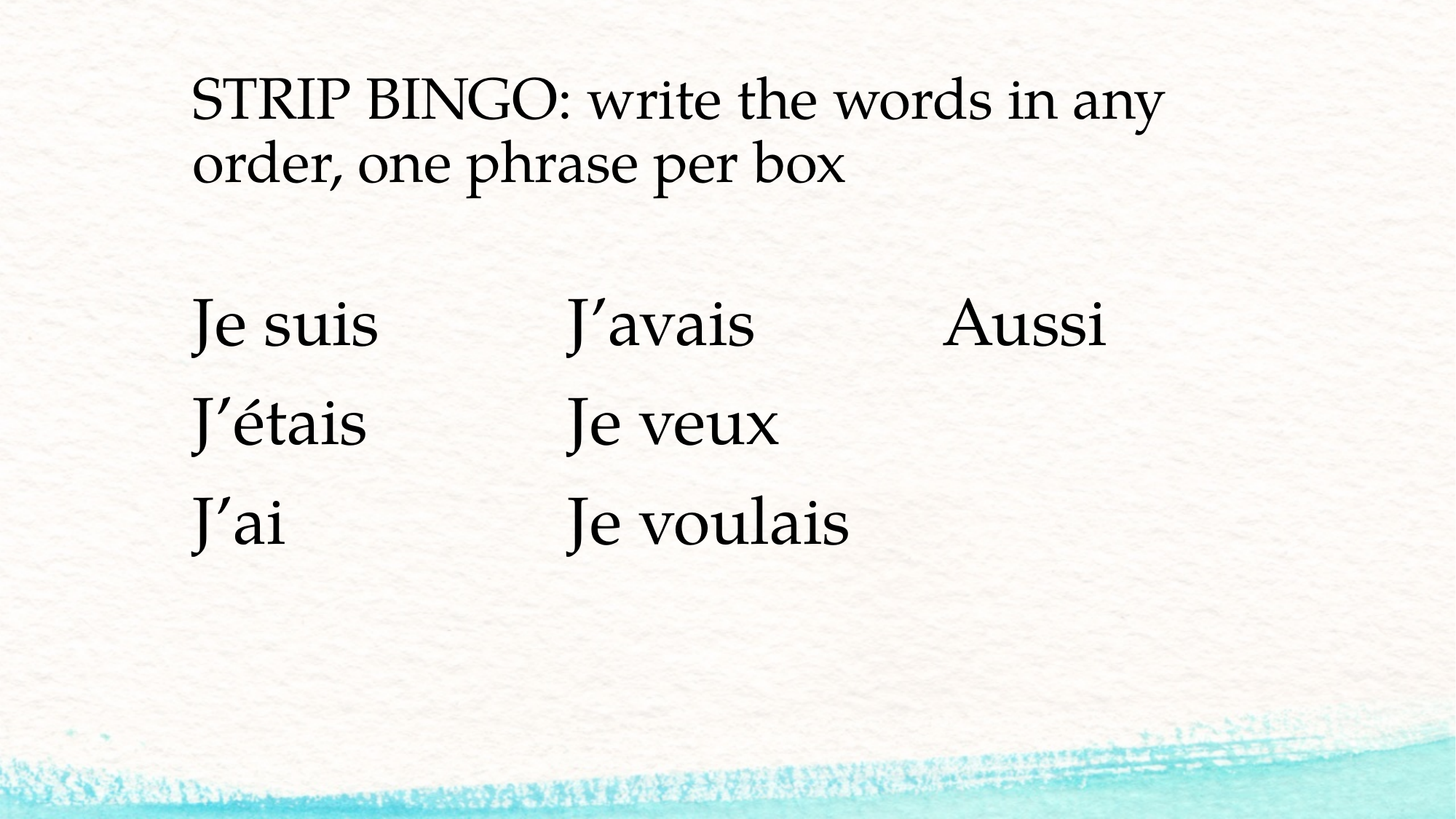

# STRIP BINGO: write the words in any order, one phrase per box
Je suis
J’étais
J’ai
J’avais
Je veux
Je voulais
Aussi